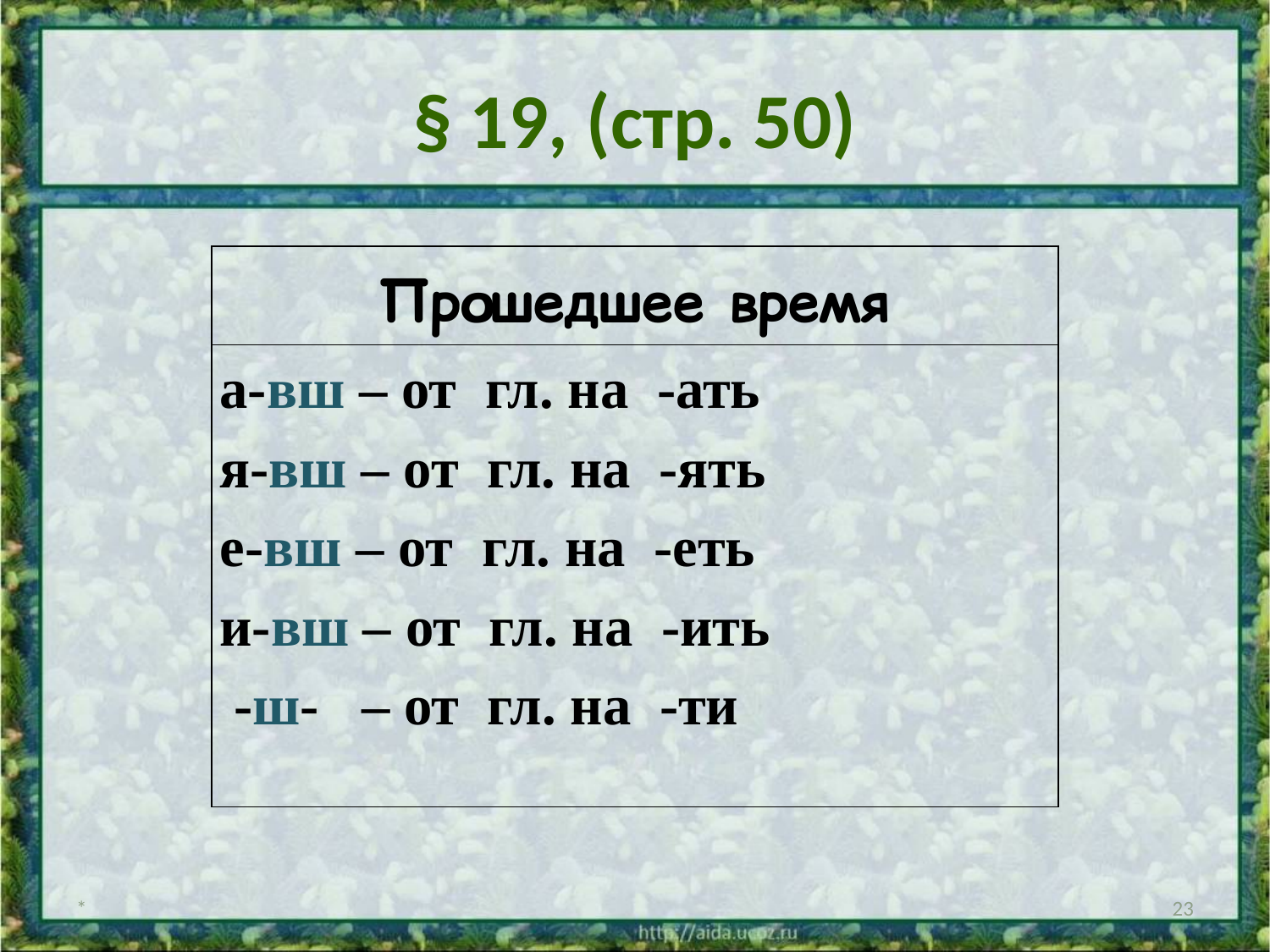

# § 19, (стр. 50)
| Прошедшее время |
| --- |
| а-вш – от гл. на -ать я-вш – от гл. на -ять е-вш – от гл. на -еть и-вш – от гл. на -ить -ш- – от гл. на -ти |
*
23